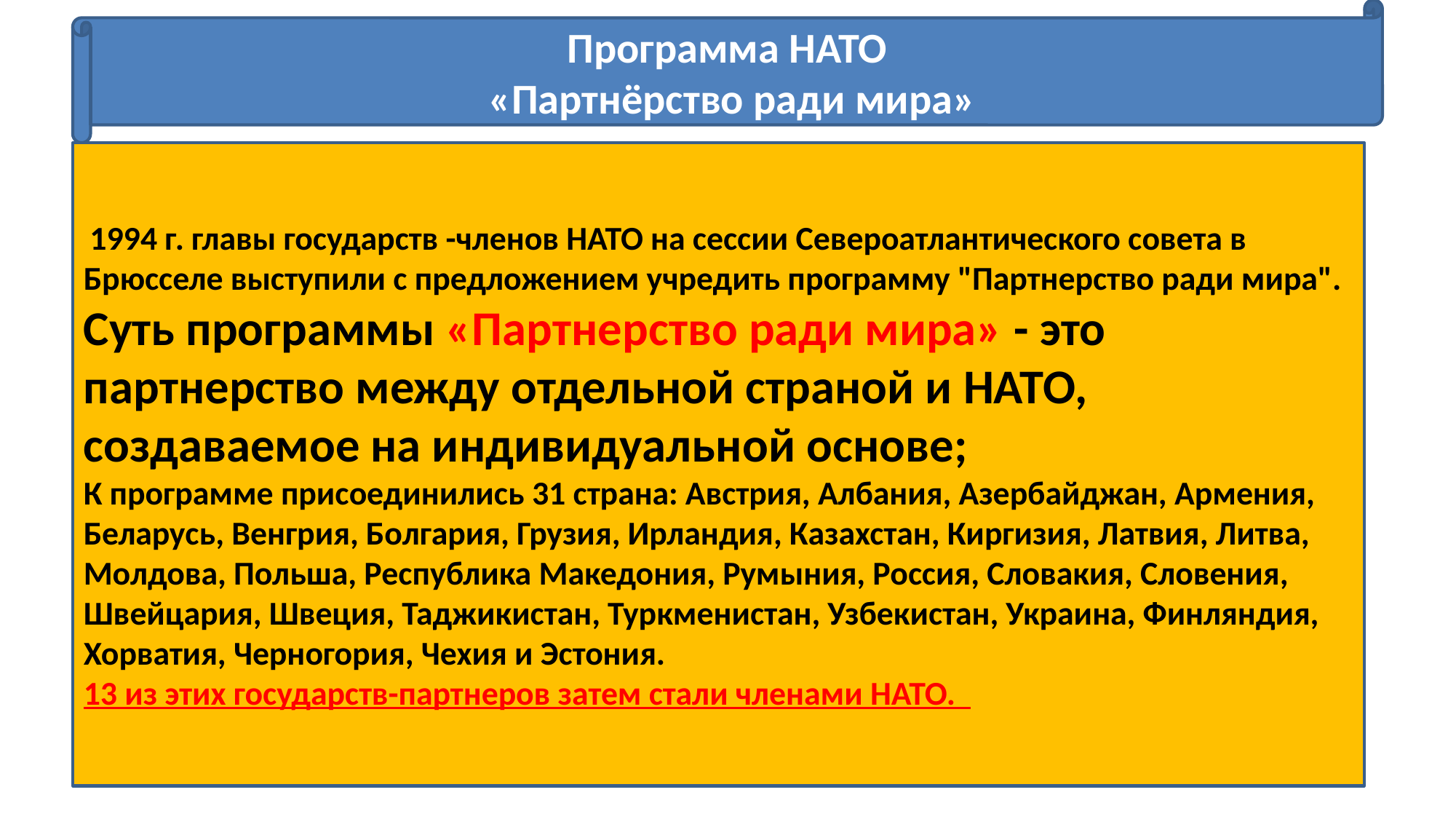

Программа НАТО
«Партнёрство ради мира»

 1994 г. главы государств -членов НАТО на сессии Североатлантического совета в Брюсселе выступили с предложением учредить программу "Партнерство ради мира".
Суть программы «Партнерство ради мира» - это партнерство между отдельной страной и НАТО, создаваемое на индивидуальной основе;
К программе присоединились 31 страна: Австрия, Албания, Азербайджан, Армения, Беларусь, Венгрия, Болгария, Грузия, Ирландия, Казахстан, Киргизия, Латвия, Литва, Молдова, Польша, Республика Македония, Румыния, Россия, Словакия, Словения, Швейцария, Швеция, Таджикистан, Туркменистан, Узбекистан, Украина, Финляндия, Хорватия, Черногория, Чехия и Эстония.
13 из этих государств-партнеров затем стали членами НАТО.